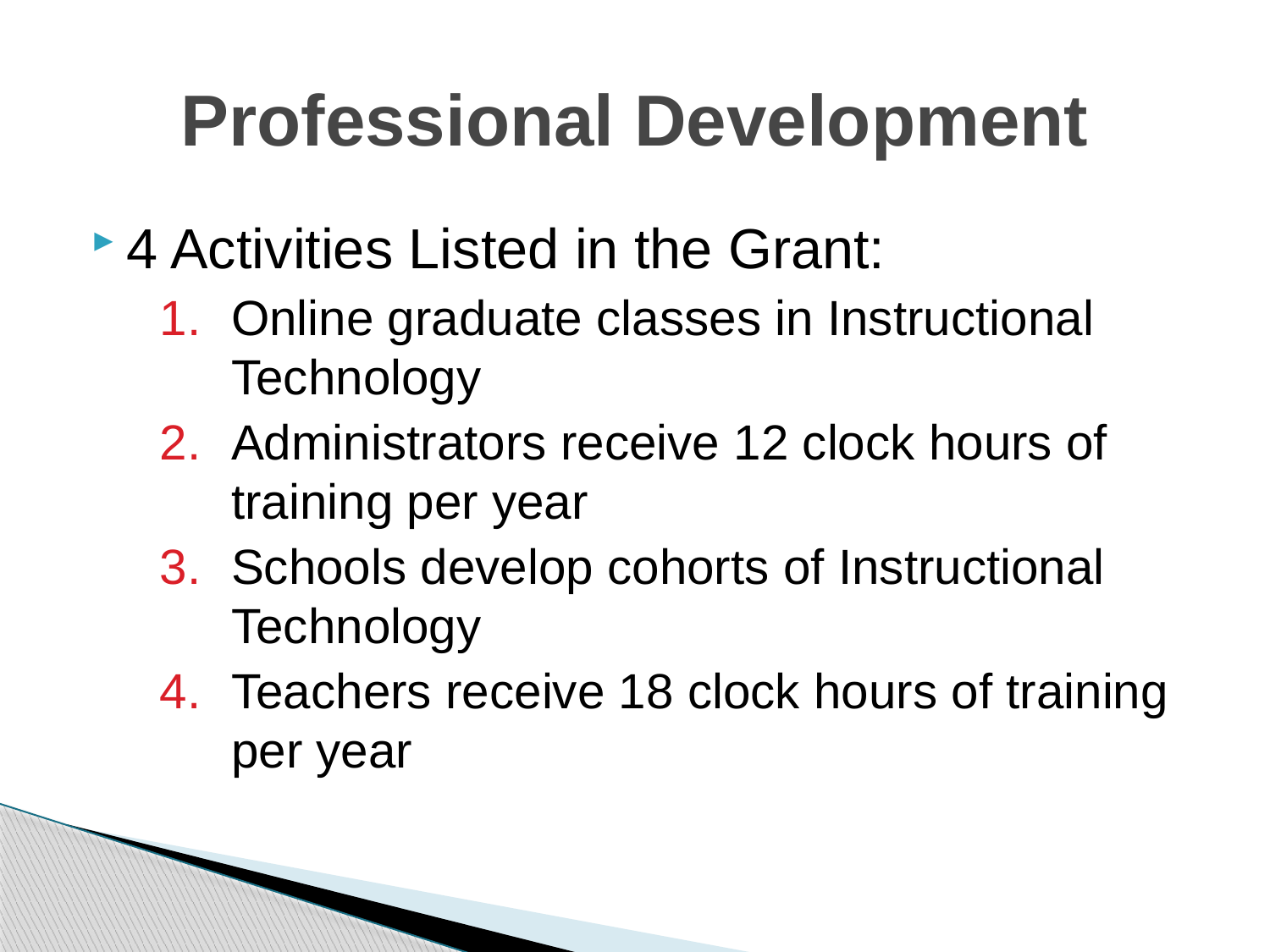

# Professional Development
4 Activities Listed in the Grant:
Online graduate classes in Instructional Technology
Administrators receive 12 clock hours of training per year
Schools develop cohorts of Instructional Technology
Teachers receive 18 clock hours of training per year